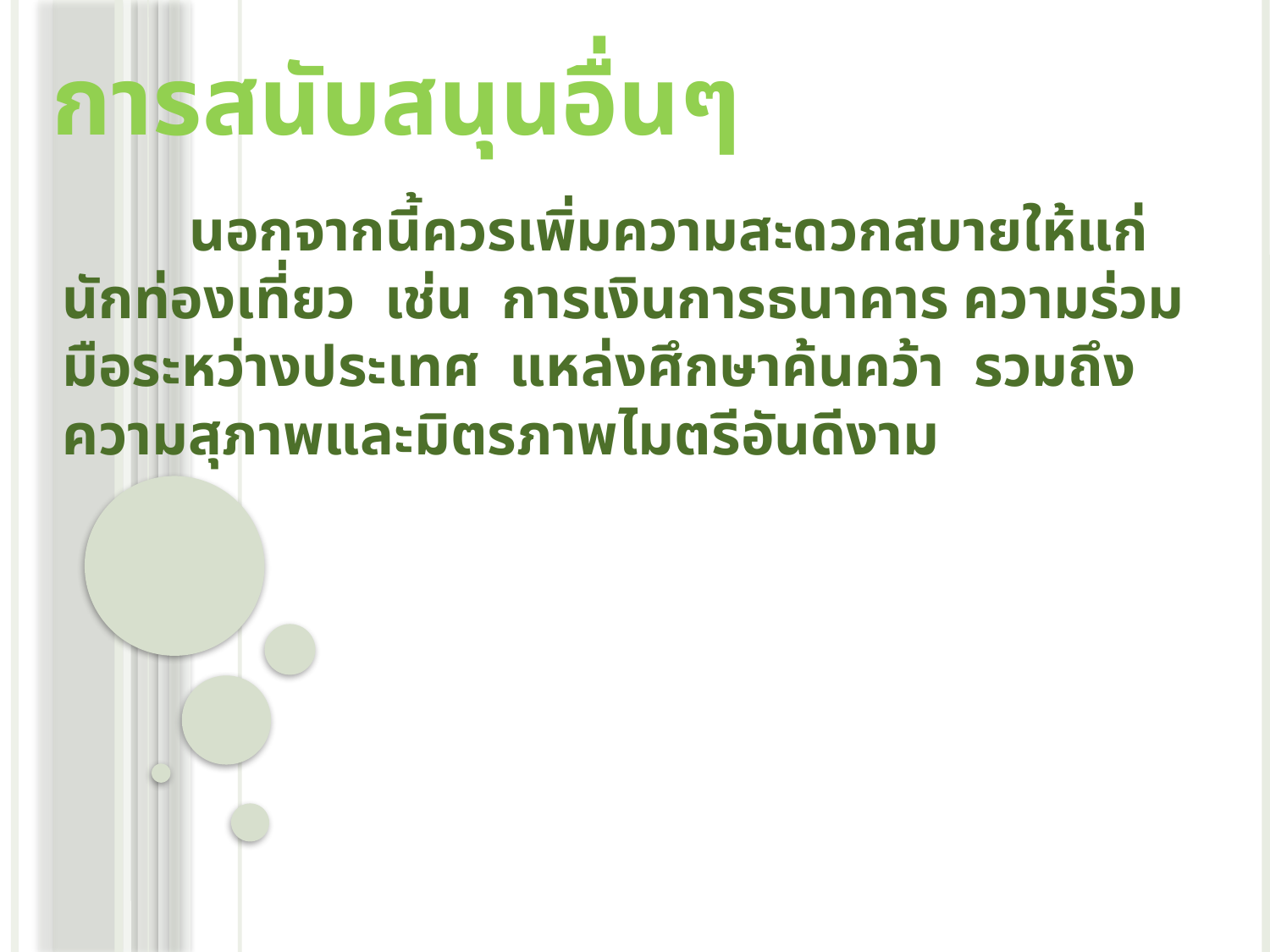

# การสนับสนุนอื่นๆ
	นอกจากนี้ควรเพิ่มความสะดวกสบายให้แก่นักท่องเที่ยว  เช่น  การเงินการธนาคาร ความร่วมมือระหว่างประเทศ  แหล่งศึกษาค้นคว้า  รวมถึงความสุภาพและมิตรภาพไมตรีอันดีงาม